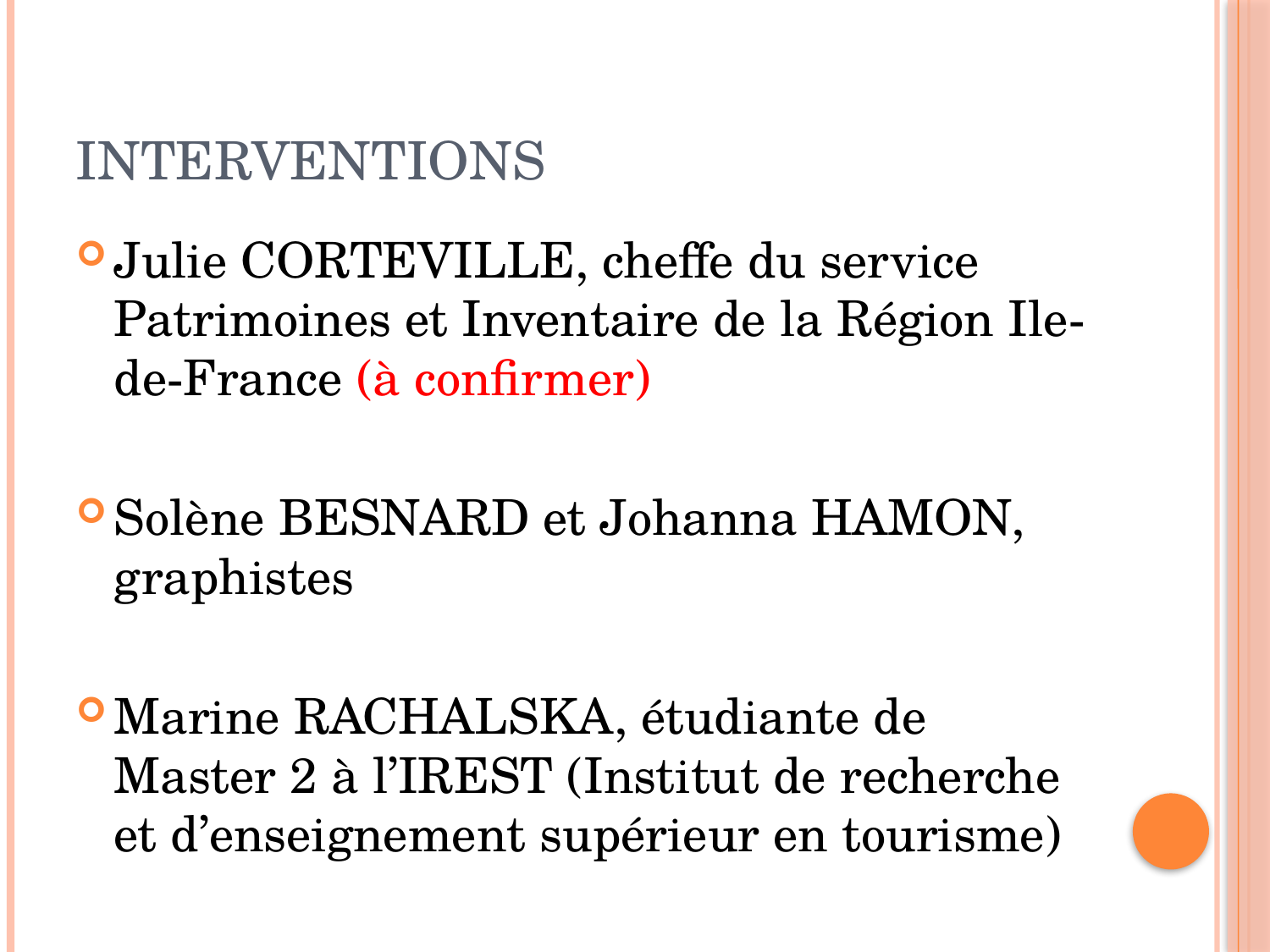

# Interventions
Julie CORTEVILLE, cheffe du service Patrimoines et Inventaire de la Région Ile-de-France (à confirmer)

Solène BESNARD et Johanna HAMON, graphistes

Marine RACHALSKA, étudiante de Master 2 à l’IREST (Institut de recherche et d’enseignement supérieur en tourisme)